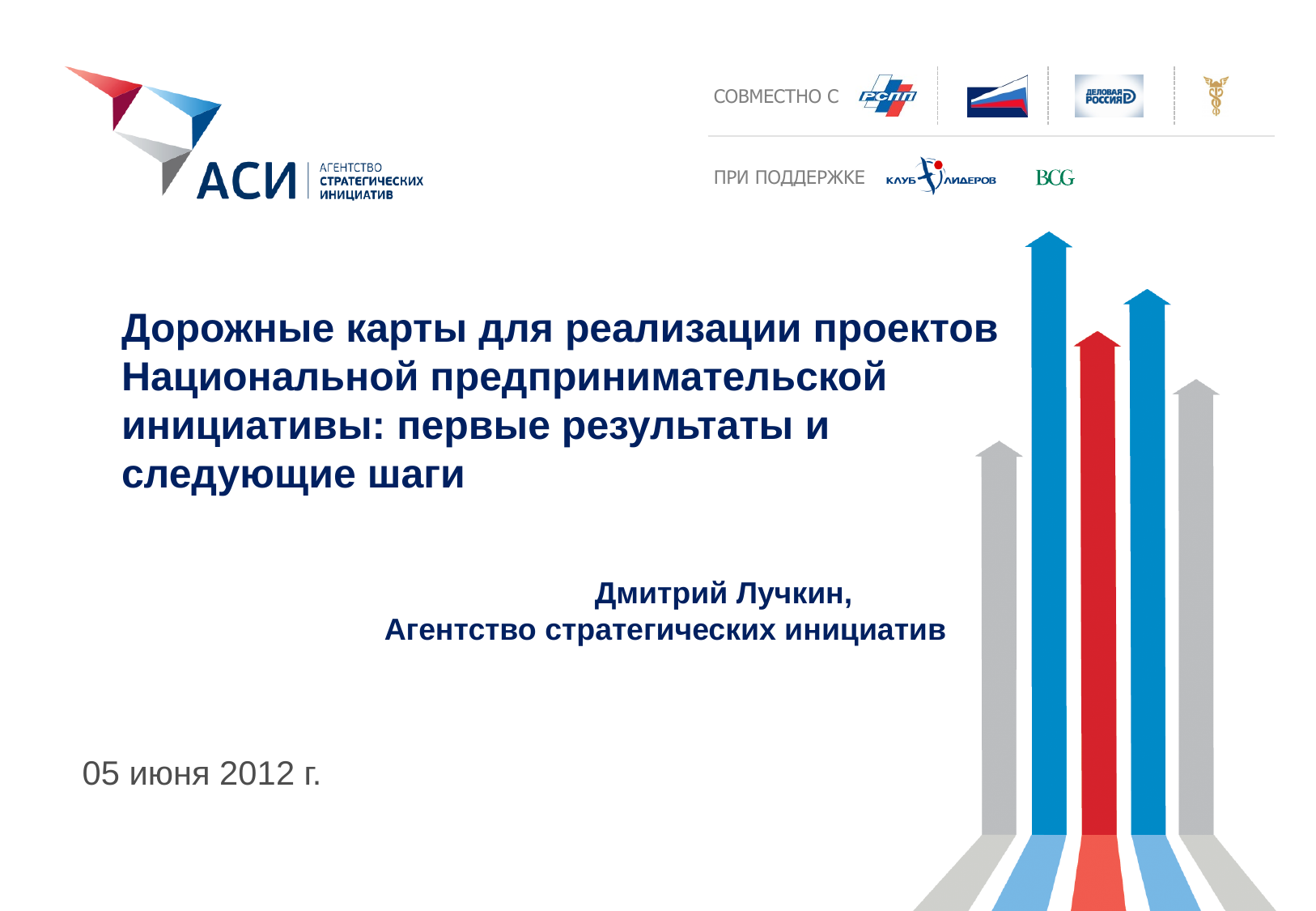

Дорожные карты для реализации проектов Национальной предпринимательской инициативы: первые результаты и следующие шаги
Дмитрий Лучкин,
Агентство стратегических инициатив
05 июня 2012 г.